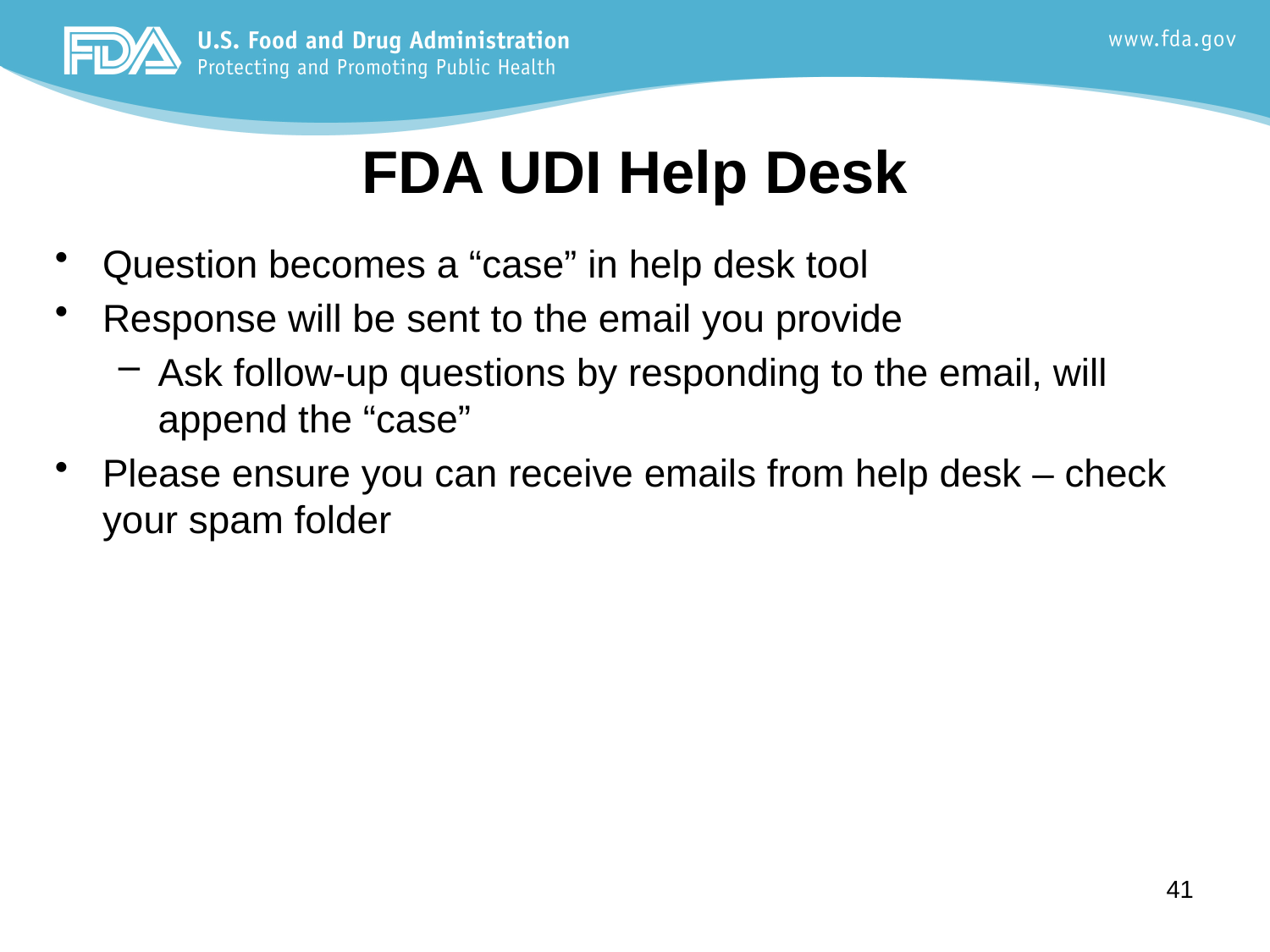

FDA UDI Help Desk
Question becomes a “case” in help desk tool
Response will be sent to the email you provide
Ask follow-up questions by responding to the email, will append the “case”
Please ensure you can receive emails from help desk – check your spam folder

41